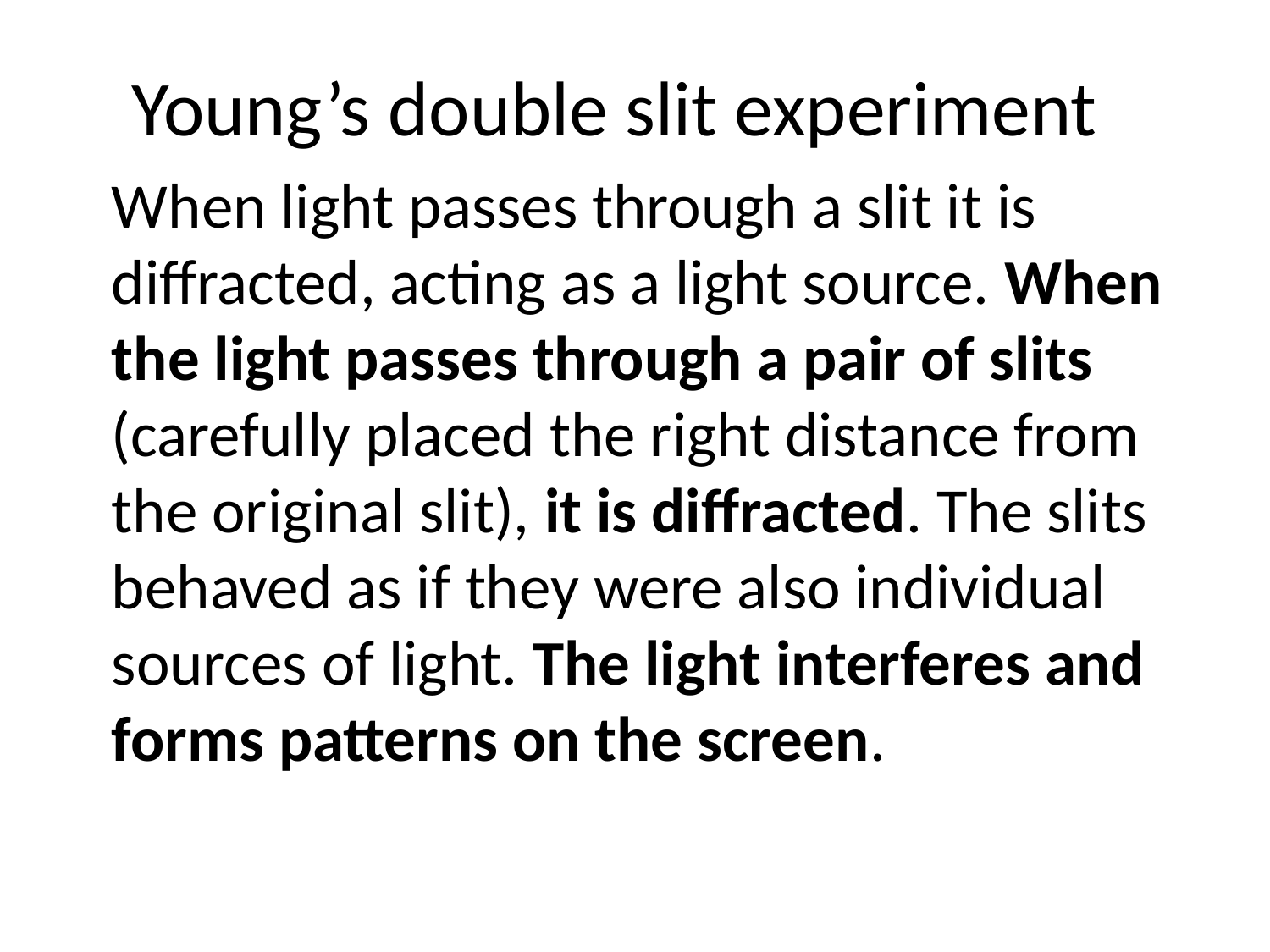

Young’s double slit experiment
When light passes through a slit it is diffracted, acting as a light source. When the light passes through a pair of slits (carefully placed the right distance from the original slit), it is diffracted. The slits behaved as if they were also individual sources of light. The light interferes and forms patterns on the screen.